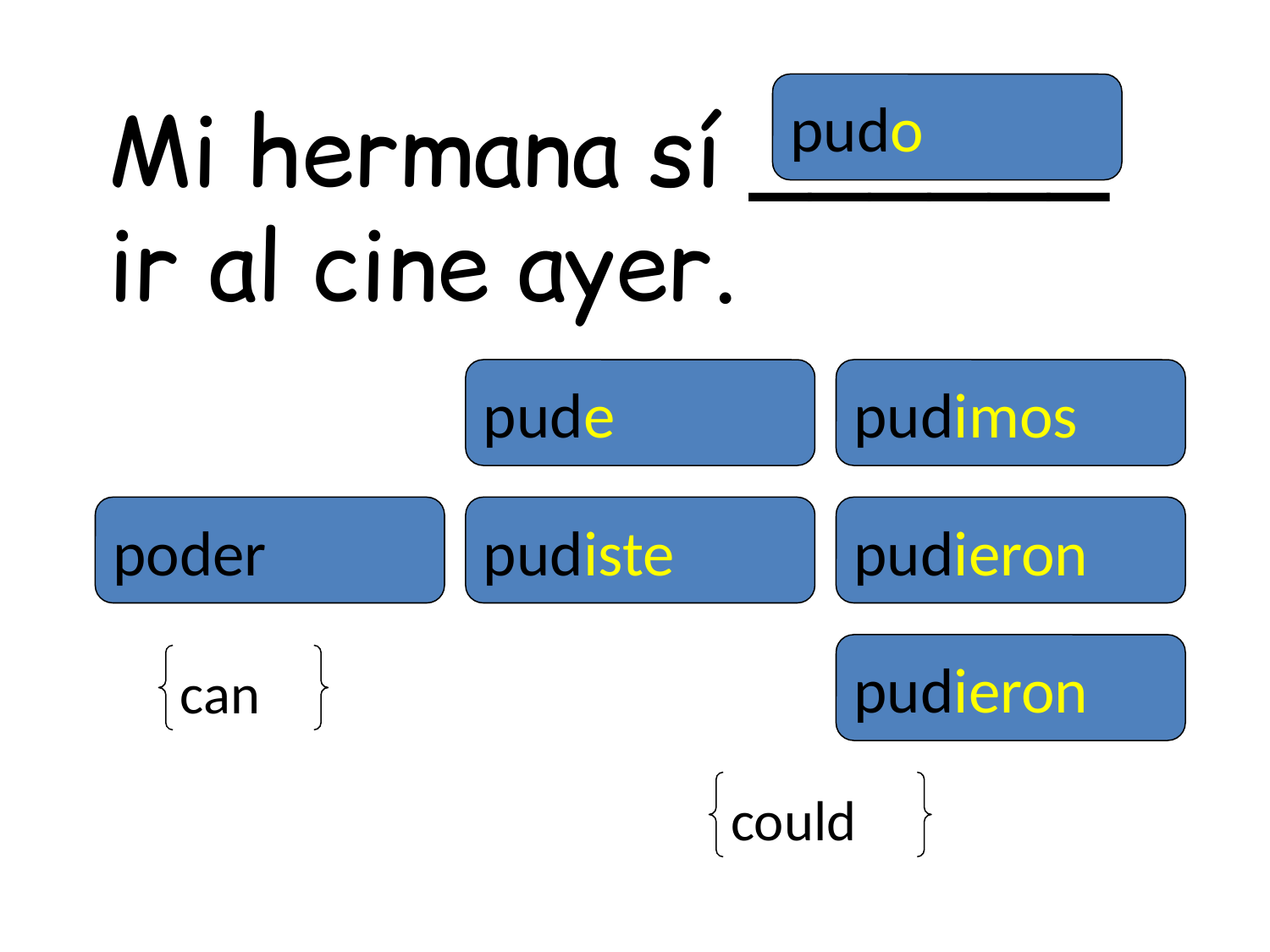

pudo
Mi hermana sí ______ ir al cine ayer.
pude
pudimos
poder
pudiste
pudieron
pudieron
can
could